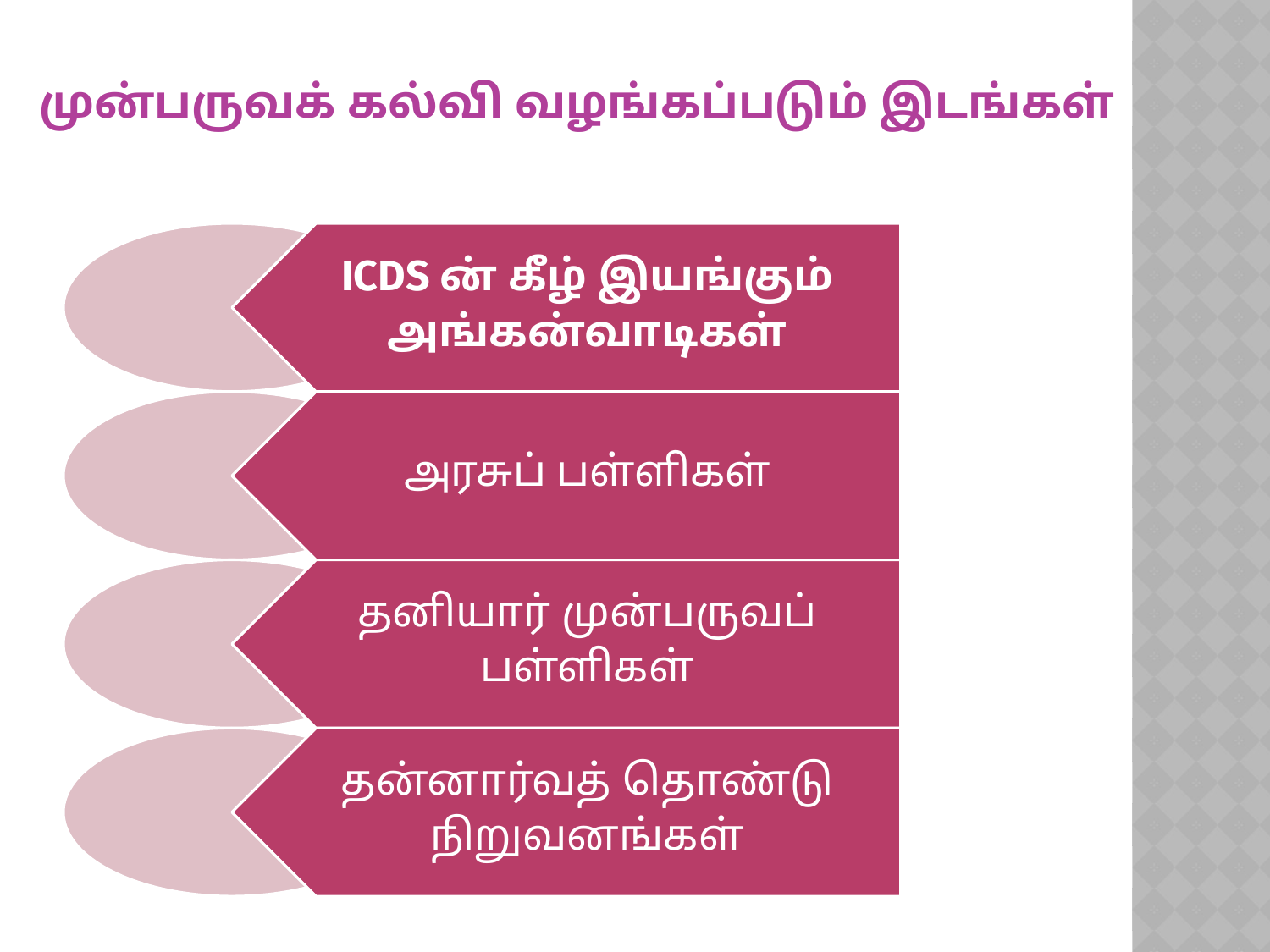

# முன்பருவக் கல்வி வழங்கப்படும் இடங்கள்
ICDS ன் கீழ் இயங்கும் அங்கன்வாடிகள்
அரசுப் பள்ளிகள்
தனியார் முன்பருவப் பள்ளிகள்
தன்னார்வத் தொண்டு நிறுவனங்கள்